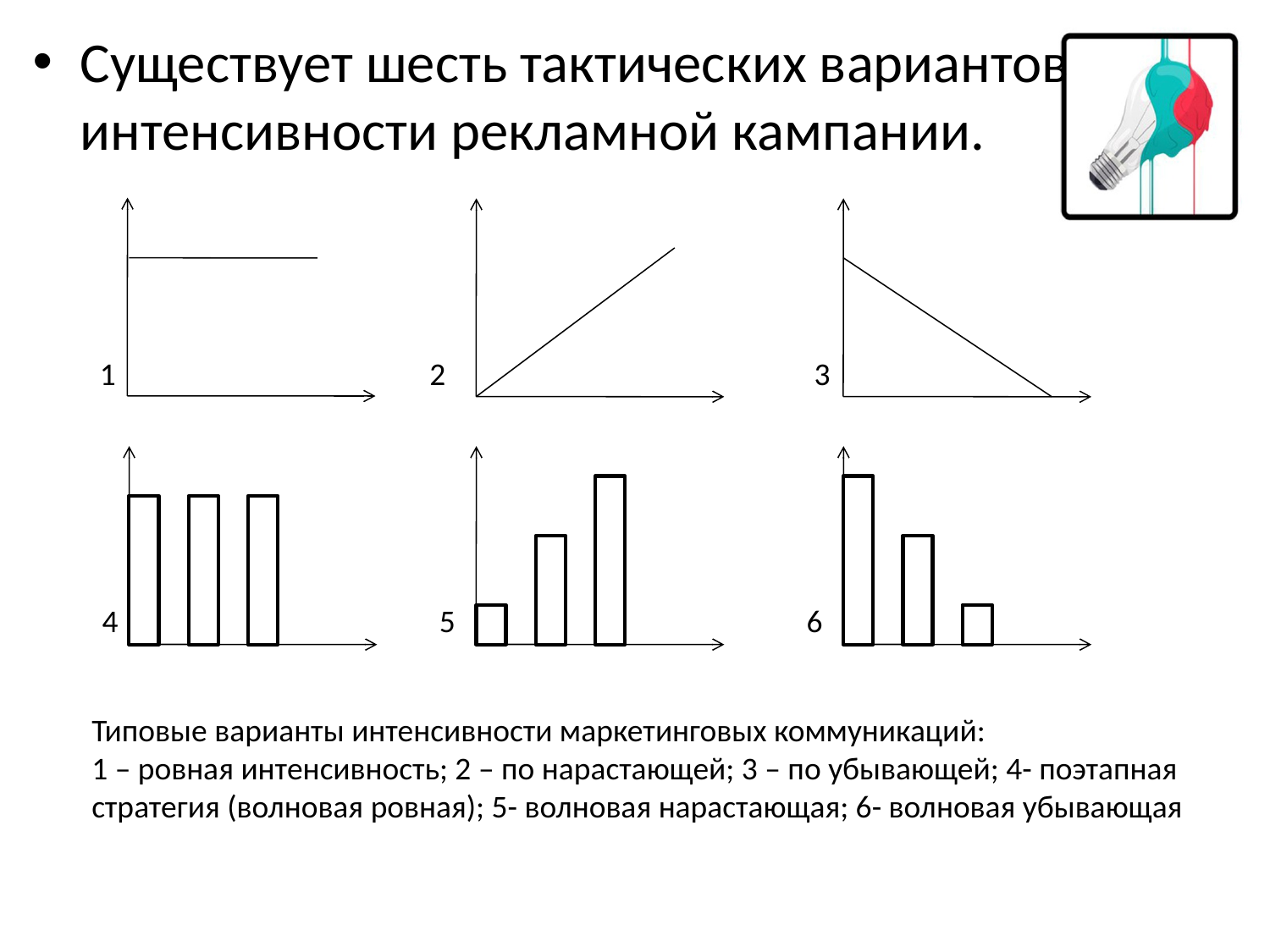

Существует шесть тактических вариантов интенсивности рекламной кампании.
1
2
3

4
5
6

Типовые варианты интенсивности маркетинговых коммуникаций:
1 – ровная интенсивность; 2 – по нарастающей; 3 – по убывающей; 4- поэтапная стратегия (волновая ровная); 5- волновая нарастающая; 6- волновая убывающая